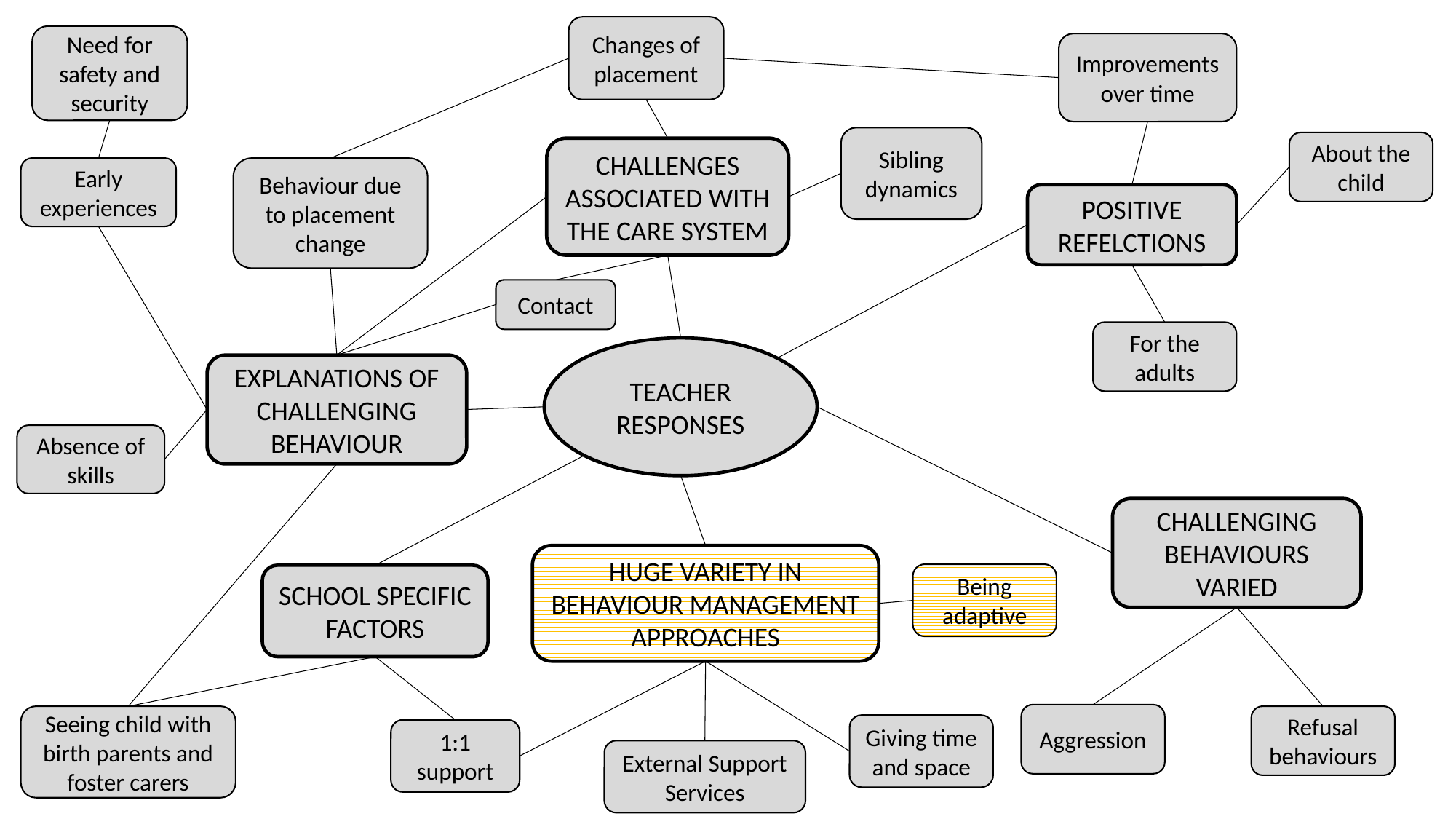

Changes of placement
Need for safety and security
Improvements over time
Sibling dynamics
About the child
CHALLENGES ASSOCIATED WITH THE CARE SYSTEM
Early experiences
Behaviour due to placement change
POSITIVE REFELCTIONS
Contact
For the adults
TEACHER RESPONSES
EXPLANATIONS OF CHALLENGING BEHAVIOUR
Absence of skills
CHALLENGING BEHAVIOURS VARIED
HUGE VARIETY IN BEHAVIOUR MANAGEMENT APPROACHES
Being adaptive
SCHOOL SPECIFIC FACTORS
Aggression
Refusal behaviours
Seeing child with birth parents and foster carers
Giving time and space
1:1 support
External Support Services